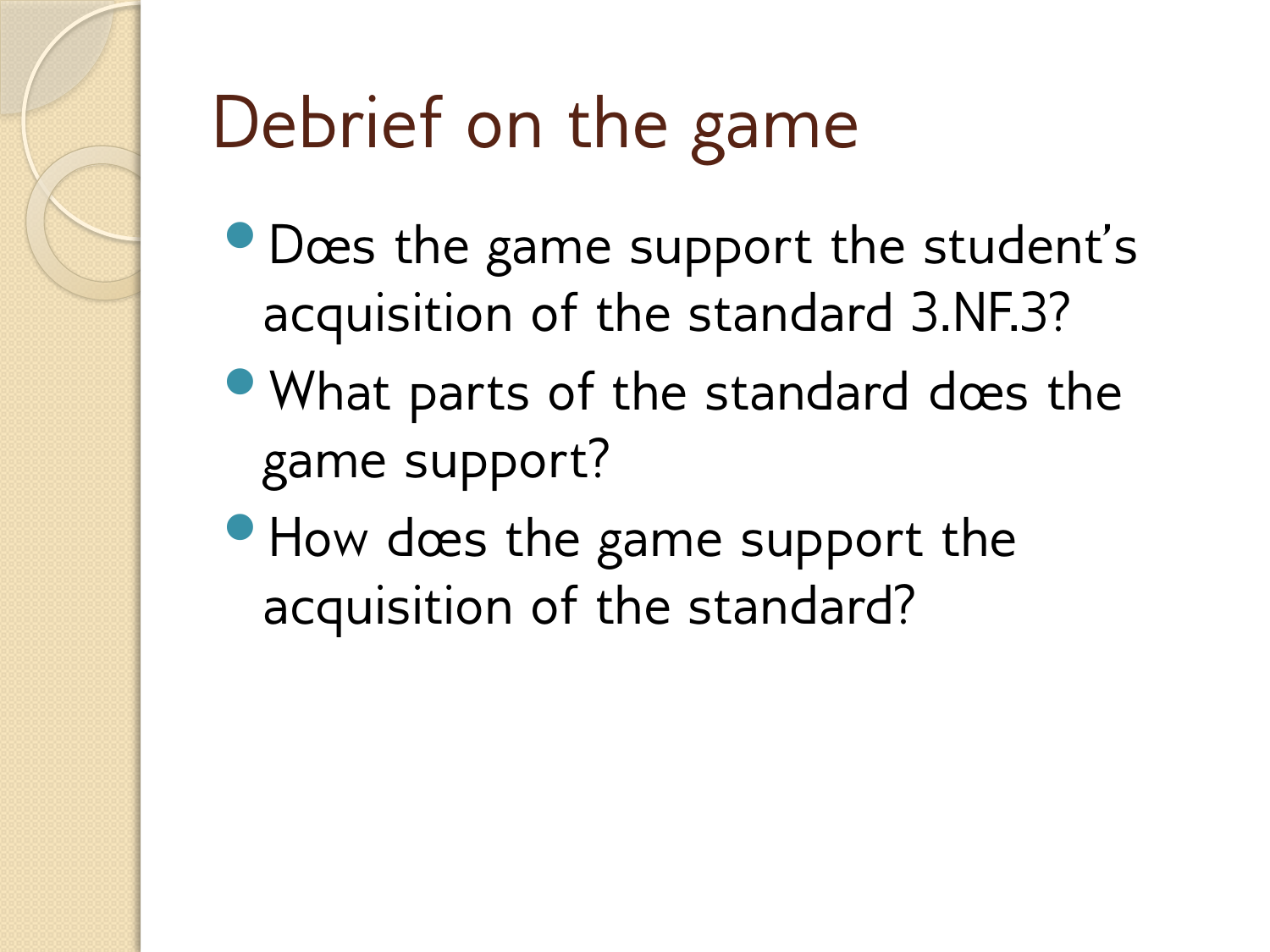

# Debrief on the game
Does the game support the student’s acquisition of the standard 3.NF.3?
What parts of the standard does the game support?
How does the game support the acquisition of the standard?